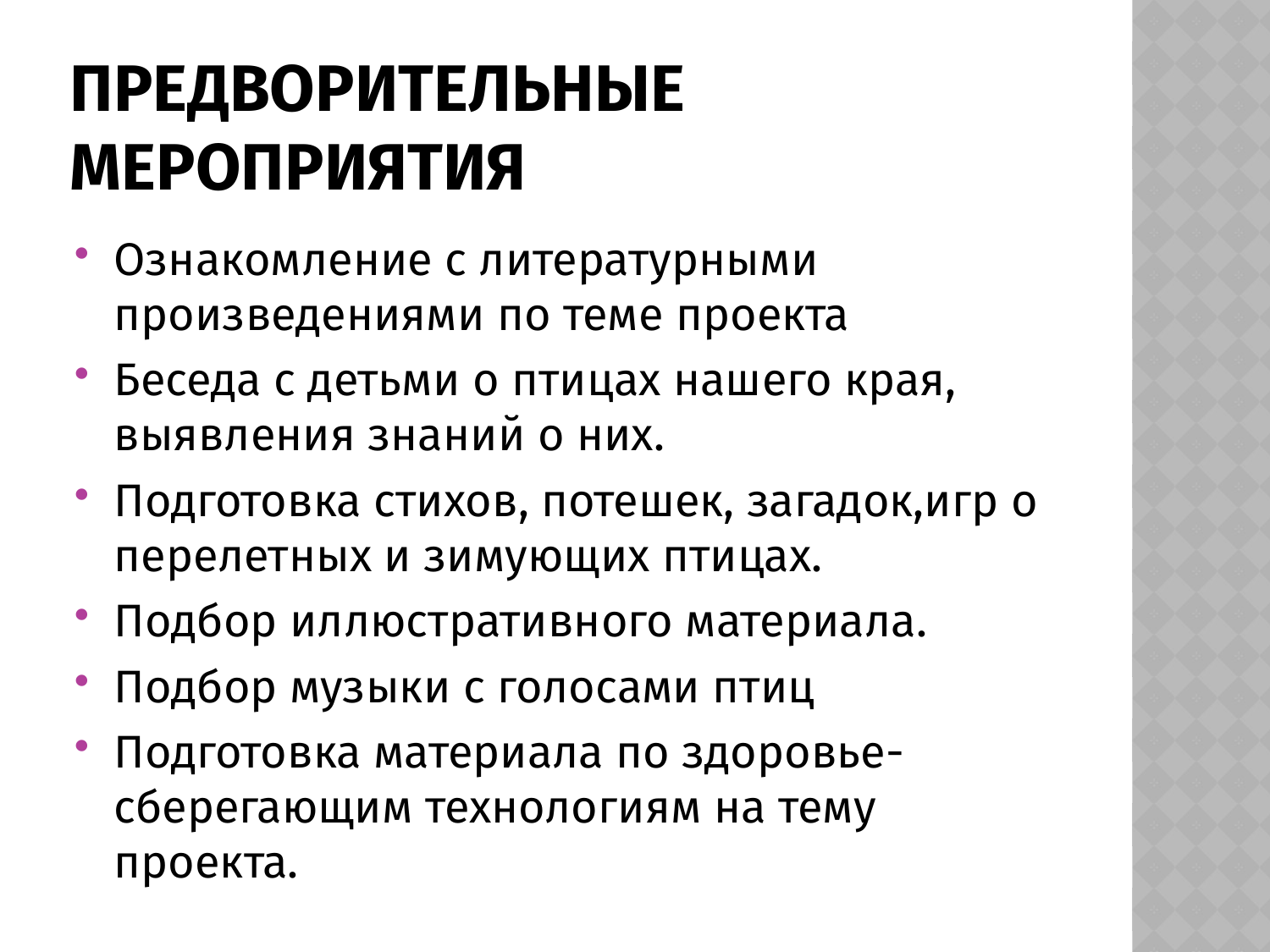

# Предворительные мероприятия
Ознакомление с литературными произведениями по теме проекта
Беседа с детьми о птицах нашего края, выявления знаний о них.
Подготовка стихов, потешек, загадок,игр о перелетных и зимующих птицах.
Подбор иллюстративного материала.
Подбор музыки с голосами птиц
Подготовка материала по здоровье-сберегающим технологиям на тему проекта.